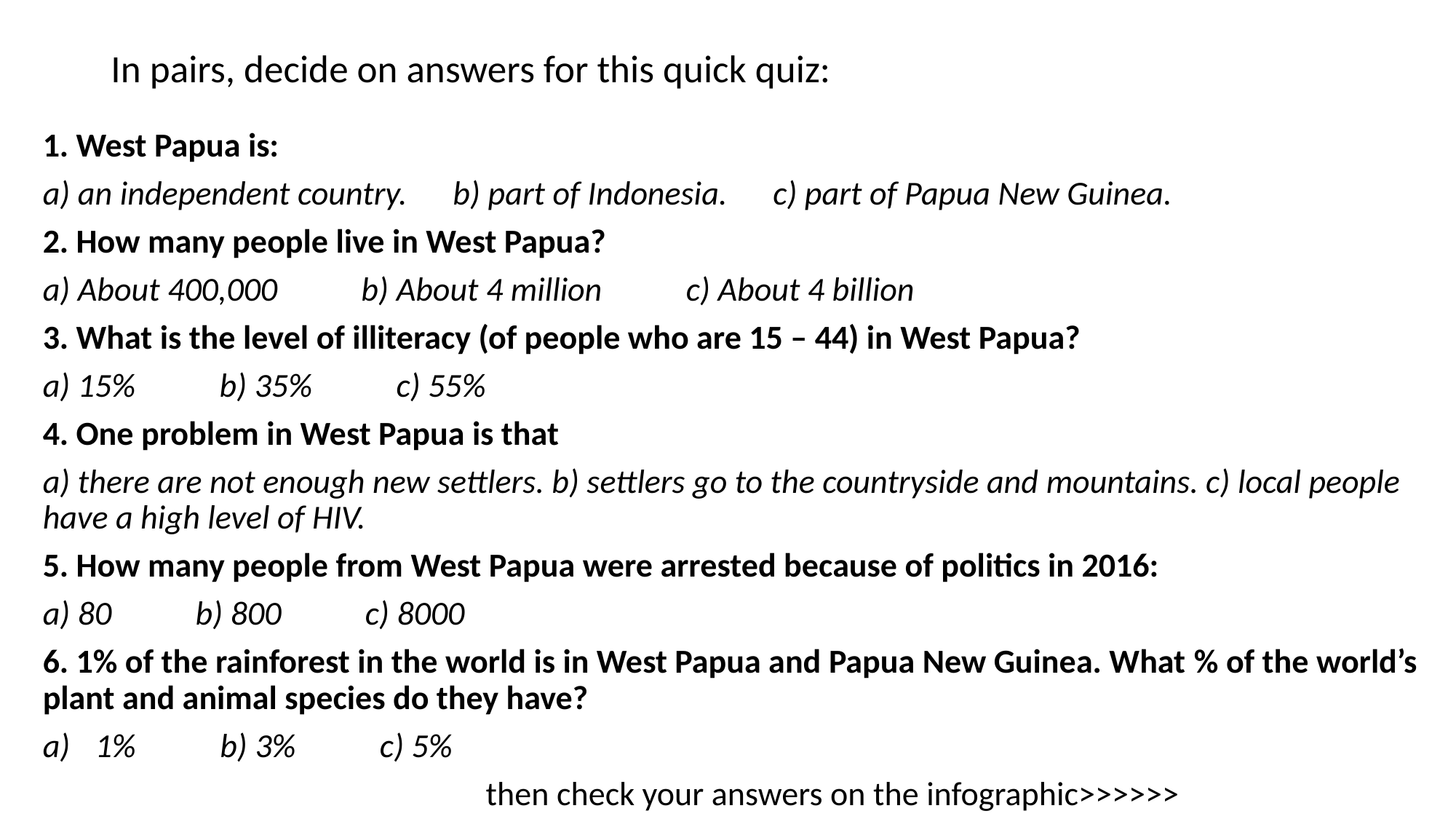

# In pairs, decide on answers for this quick quiz:
1. West Papua is:
a) an independent country.      b) part of Indonesia.      c) part of Papua New Guinea.
2. How many people live in West Papua?
a) About 400,000           b) About 4 million           c) About 4 billion
3. What is the level of illiteracy (of people who are 15 – 44) in West Papua?
a) 15%           b) 35%           c) 55%
4. One problem in West Papua is that
a) there are not enough new settlers. b) settlers go to the countryside and mountains. c) local people have a high level of HIV.
5. How many people from West Papua were arrested because of politics in 2016:
a) 80           b) 800           c) 8000
6. 1% of the rainforest in the world is in West Papua and Papua New Guinea. What % of the world’s plant and animal species do they have?
1%           b) 3%           c) 5%
                                                          then check your answers on the infographic>>>>>>